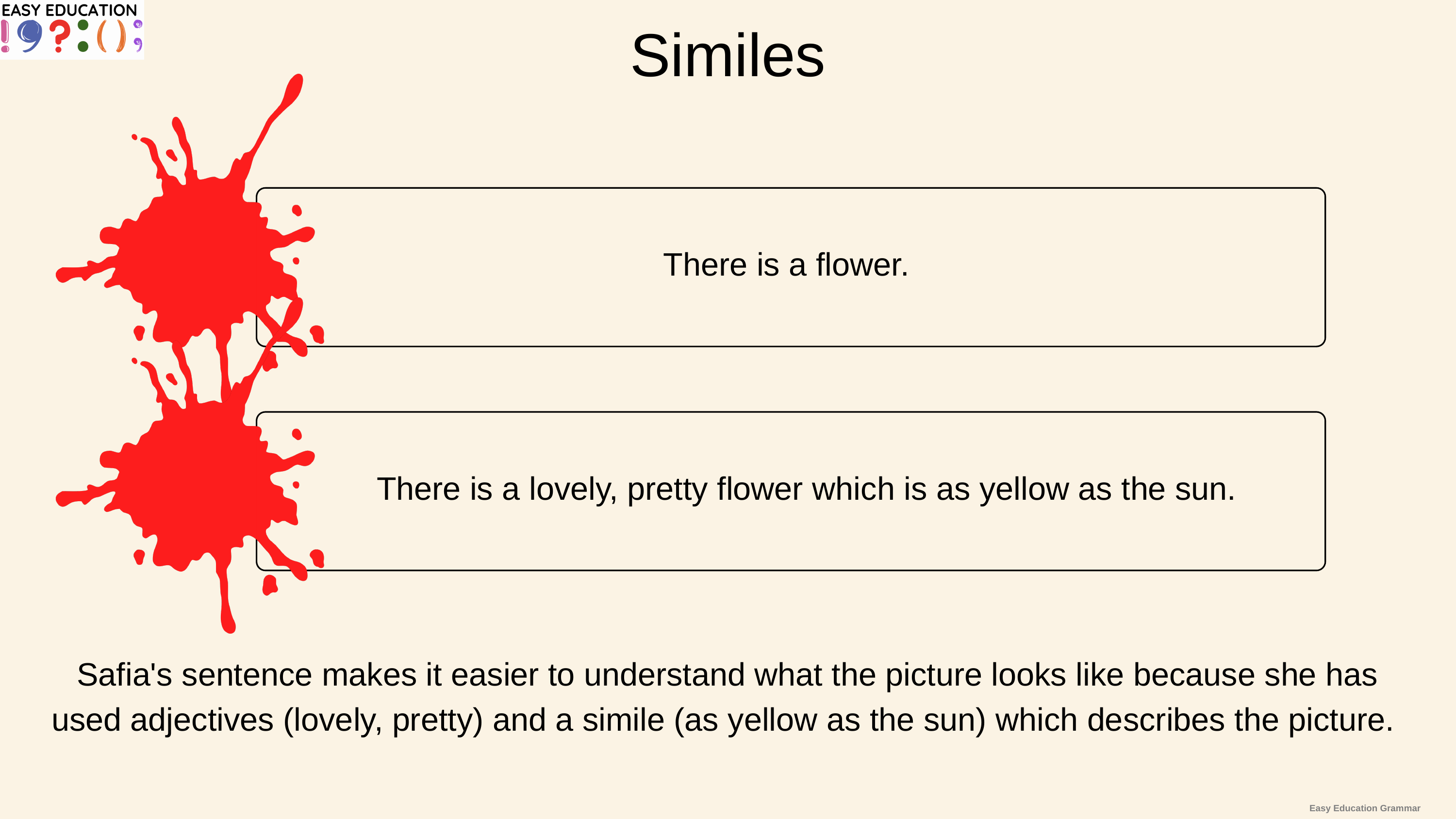

Similes

There is a flower.

There is a lovely, pretty flower which is as yellow as the sun.
Safia's sentence makes it easier to understand what the picture looks like because she has used adjectives (lovely, pretty) and a simile (as yellow as the sun) which describes the picture.